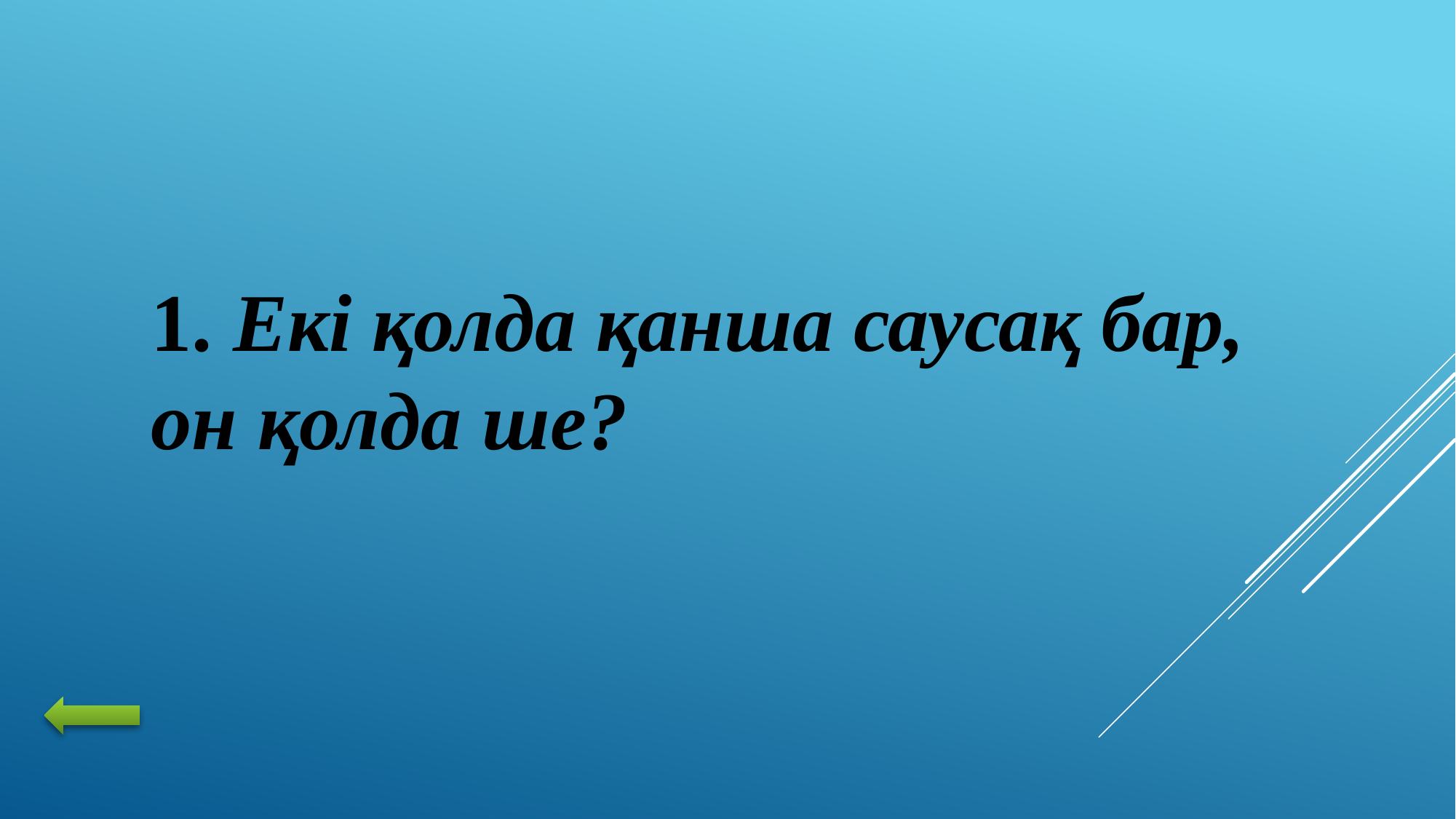

1. Екі қолда қанша саусақ бар, он қолда ше?